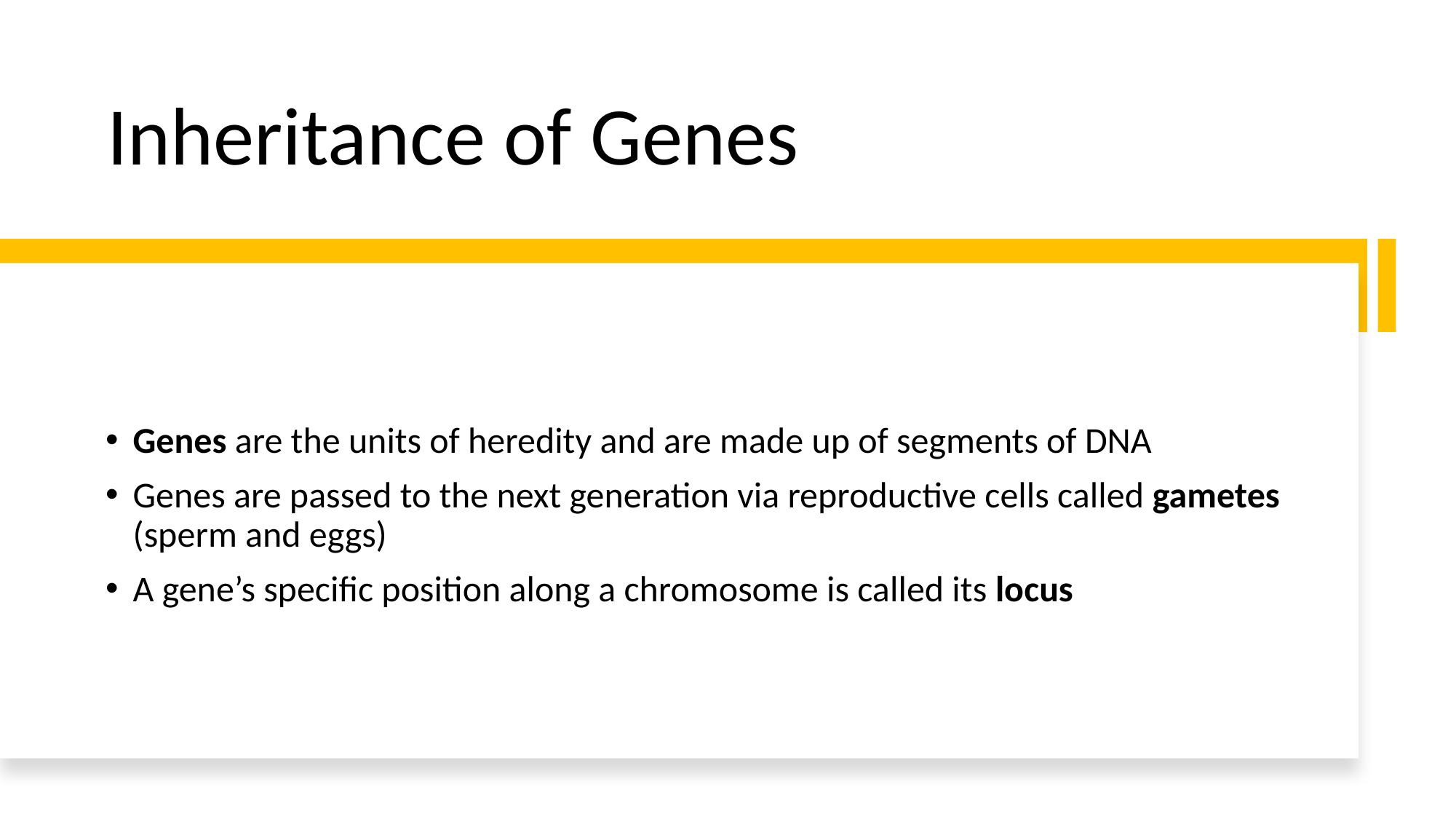

# Inheritance of Genes

Genes are the units of heredity and are made up of segments of DNA
Genes are passed to the next generation via reproductive cells called gametes (sperm and eggs)
A gene’s specific position along a chromosome is called its locus